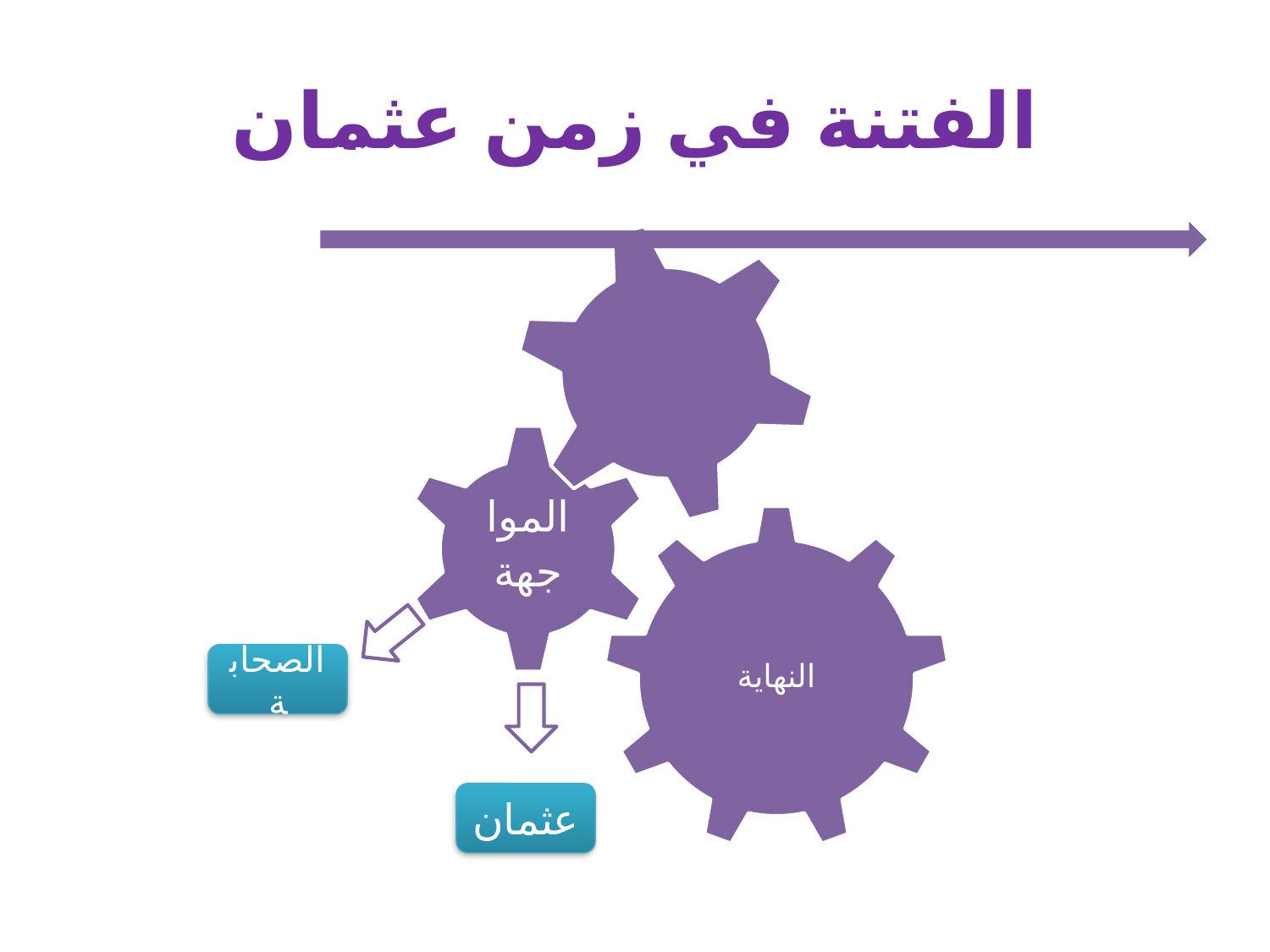

# الفتنة في زمن عثمان
السبب
المواجهة
النهاية

الصحابة

عثمان